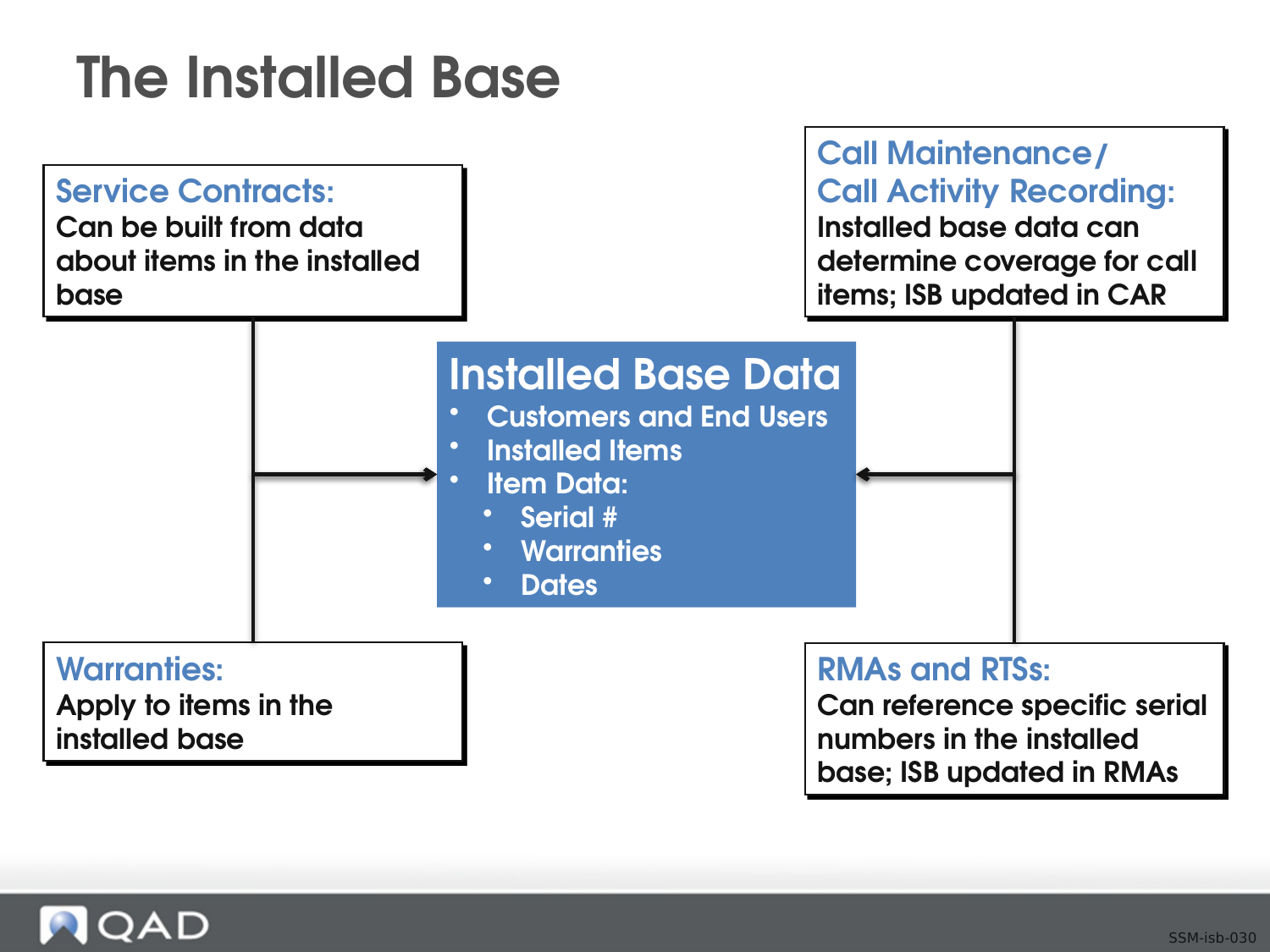

# The Installed Base
Call Maintenance/
Call Activity Recording:
Installed base data can determine coverage for call items; ISB updated in CAR
Service Contracts:
Can be built from data about items in the installed base
Installed Base Data
 Customers and End Users
 Installed Items
 Item Data:
 Serial #
 Warranties
 Dates
Warranties:
Apply to items in the installed base
RMAs and RTSs:
Can reference specific serial
numbers in the installed base; ISB updated in RMAs
SSM-isb-030